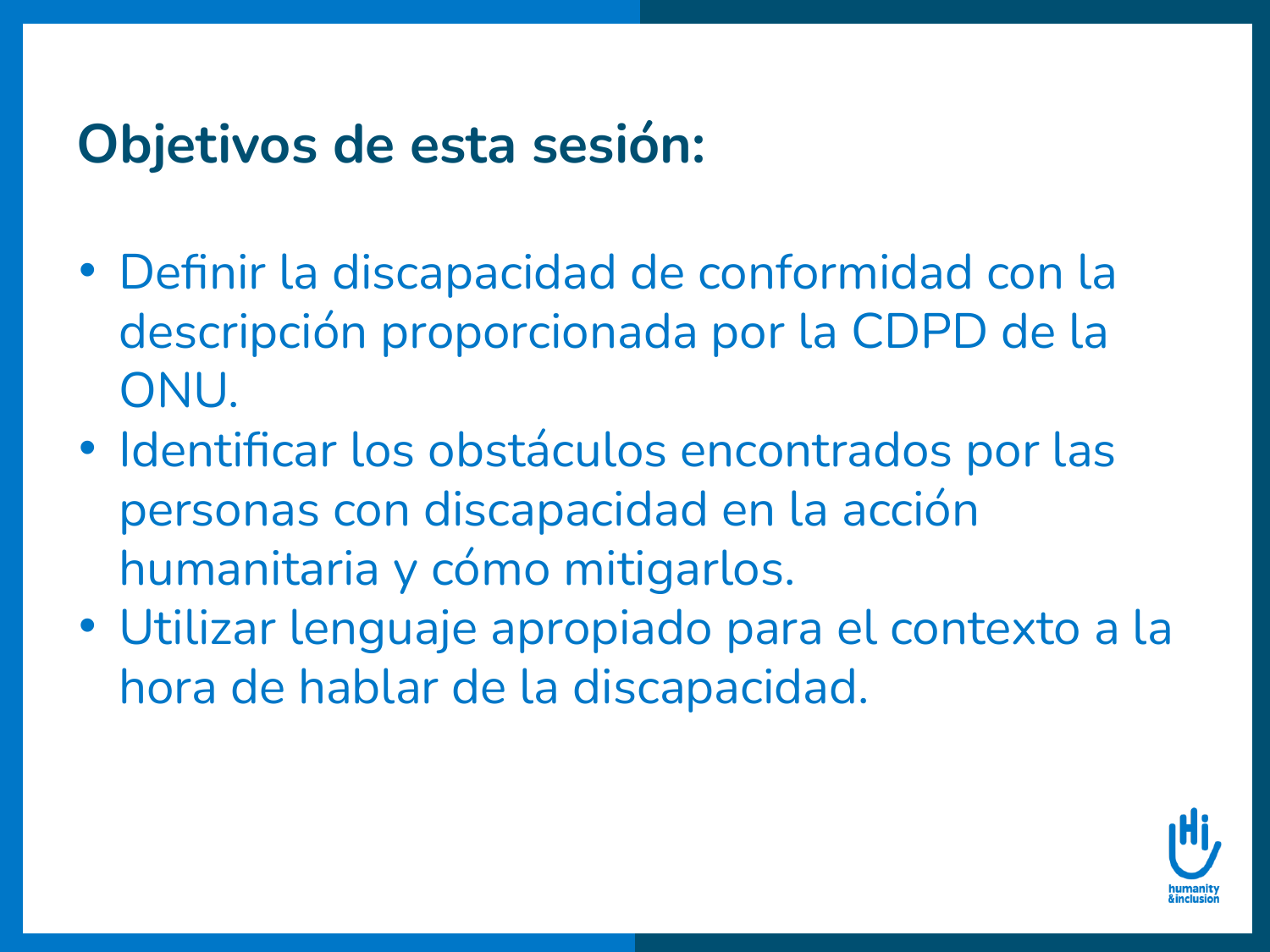

# Objetivos de esta sesión:
Definir la discapacidad de conformidad con la descripción proporcionada por la CDPD de la ONU.
Identificar los obstáculos encontrados por las personas con discapacidad en la acción humanitaria y cómo mitigarlos.
Utilizar lenguaje apropiado para el contexto a la hora de hablar de la discapacidad.